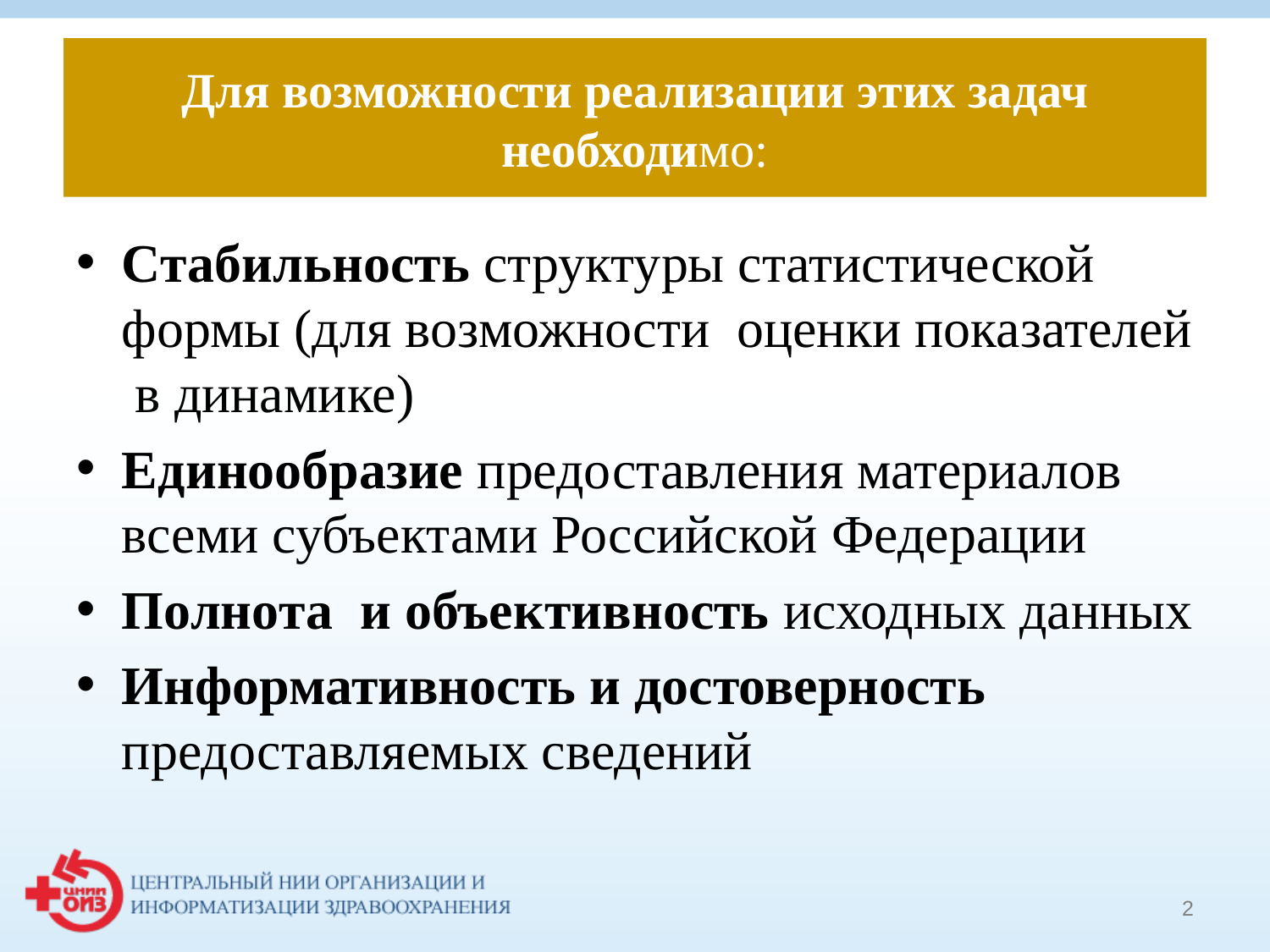

# Для возможности реализации этих задач необходимо:
Стабильность структуры статистической формы (для возможности  оценки показателей  в динамике)
Единообразие предоставления материалов всеми субъектами Российской Федерации
Полнота  и объективность исходных данных
Информативность и достоверность предоставляемых сведений
2